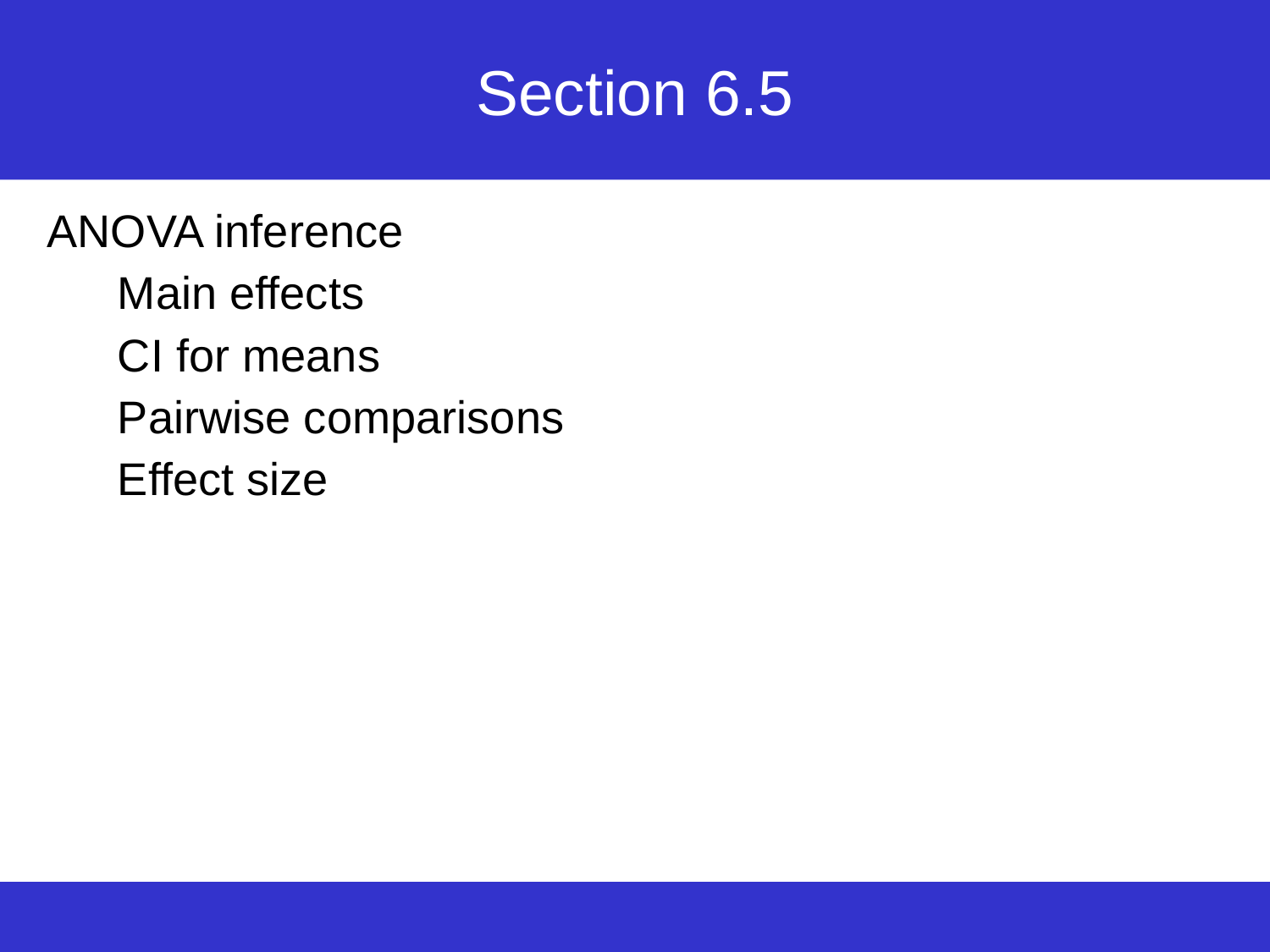

# Section 6.5
ANOVA inference
Main effects
CI for means
Pairwise comparisons
Effect size